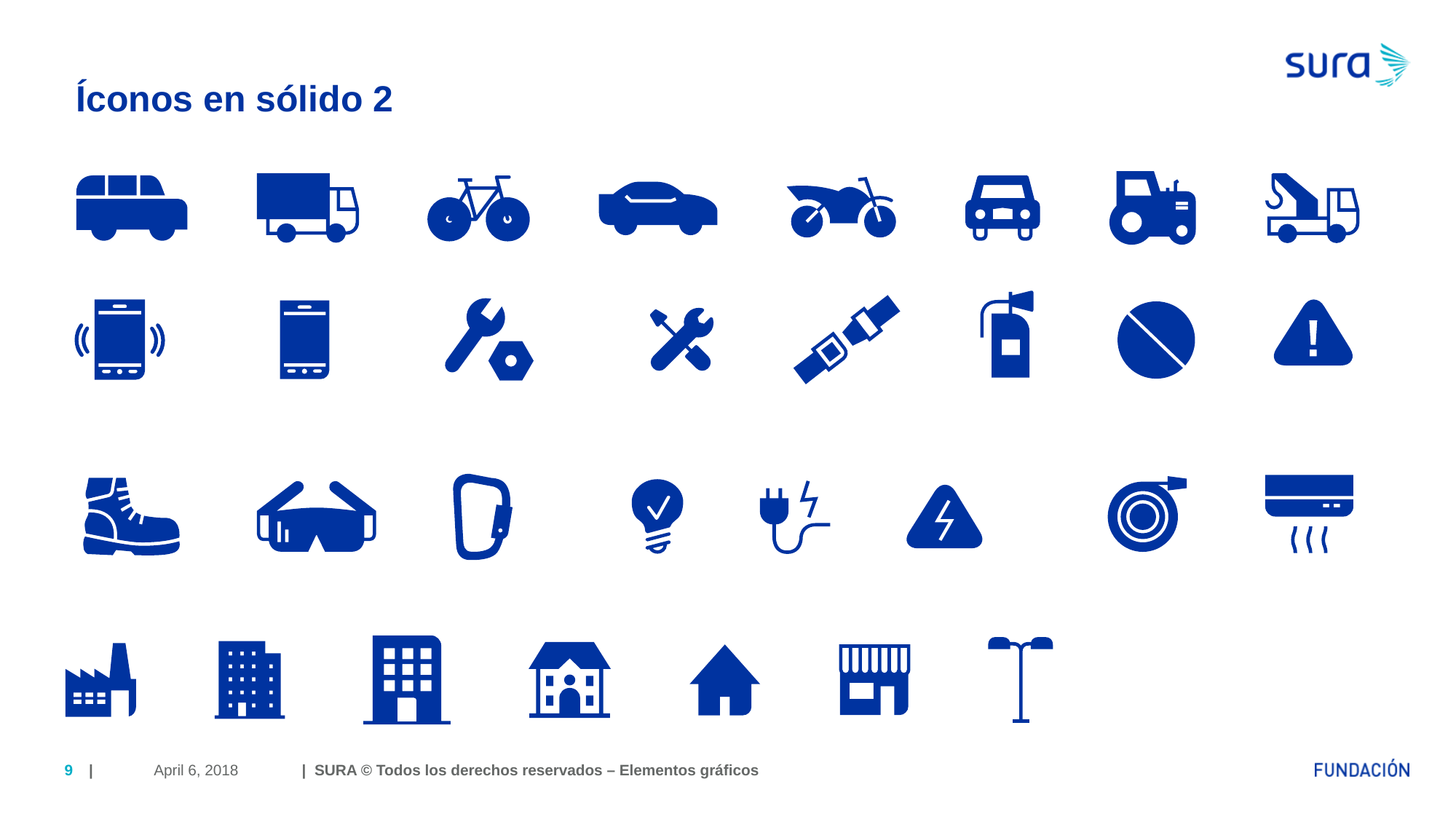

# Íconos en sólido 2

April 6, 2018
9
|                                                  |  SURA © Todos los derechos reservados – Elementos gráficos